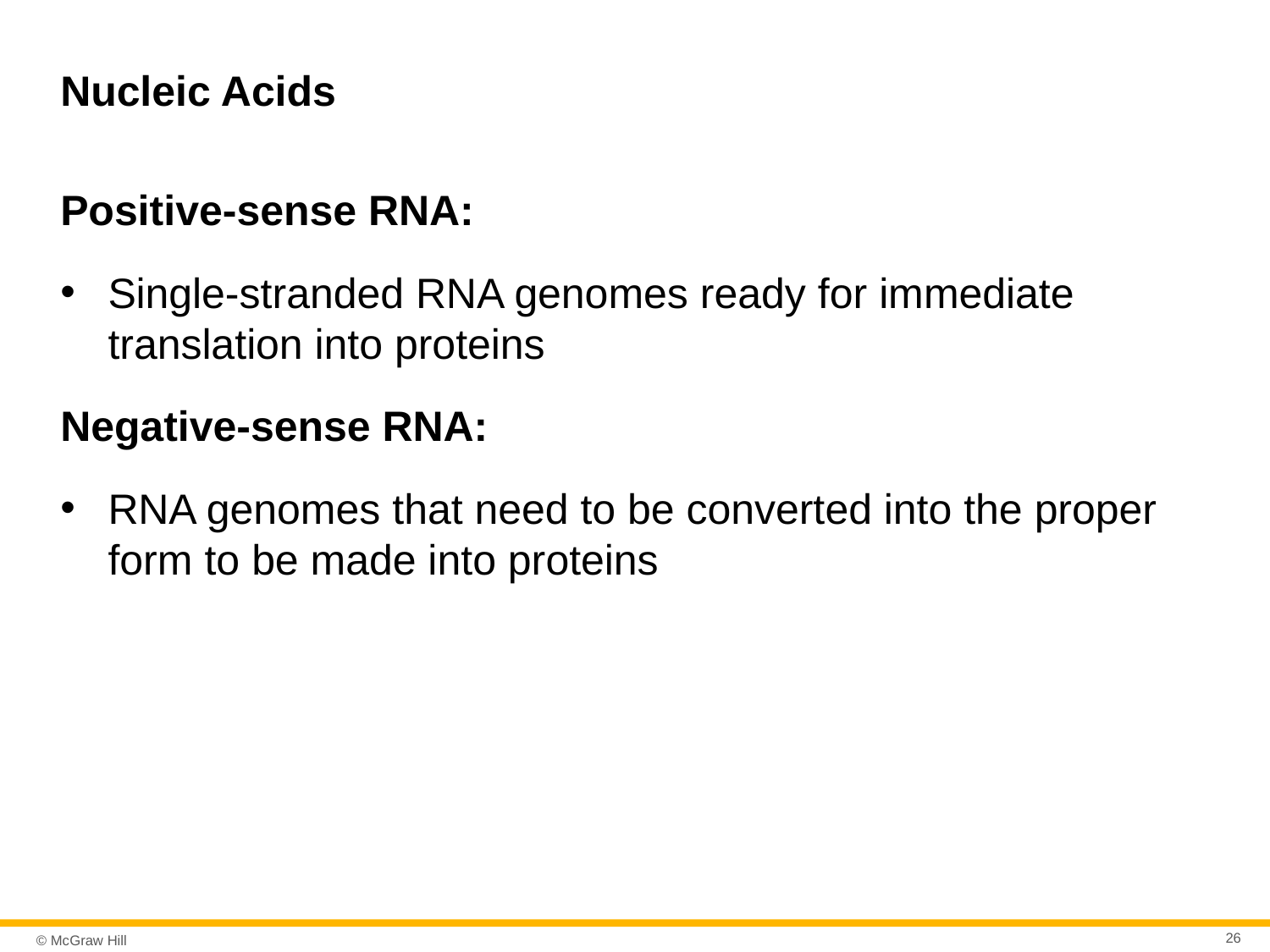

# Nucleic Acids
Positive-sense RNA:
Single-stranded RNA genomes ready for immediate translation into proteins
Negative-sense RNA:
RNA genomes that need to be converted into the proper form to be made into proteins